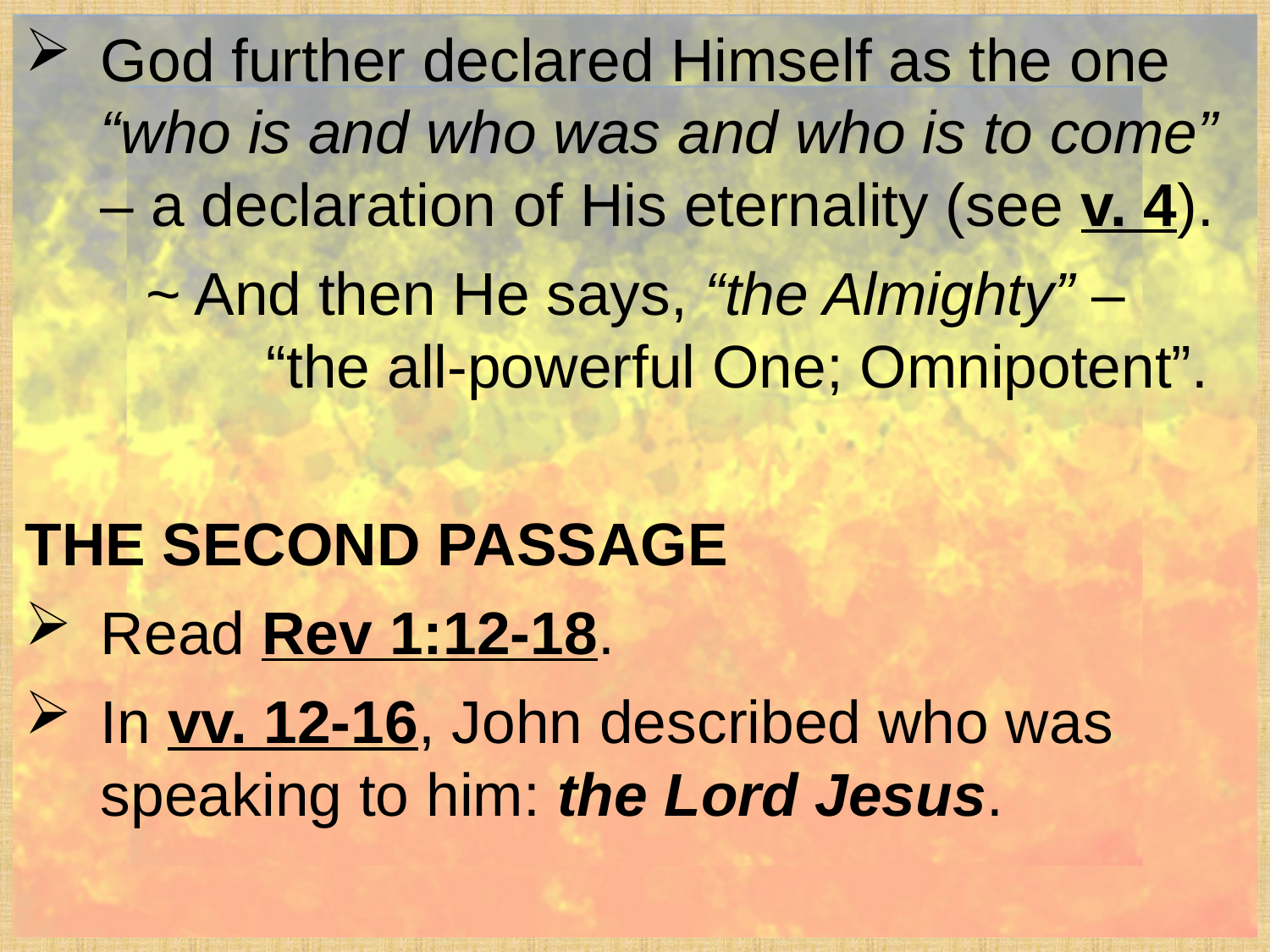

God further declared Himself as the one “who is and who was and who is to come” – a declaration of His eternality (see v. 4).
	~ And then He says, “the Almighty” – 			“the all-powerful One; Omnipotent”.

The Second Passage
Read Rev 1:12-18.
In vv. 12-16, John described who was speaking to him: the Lord Jesus.